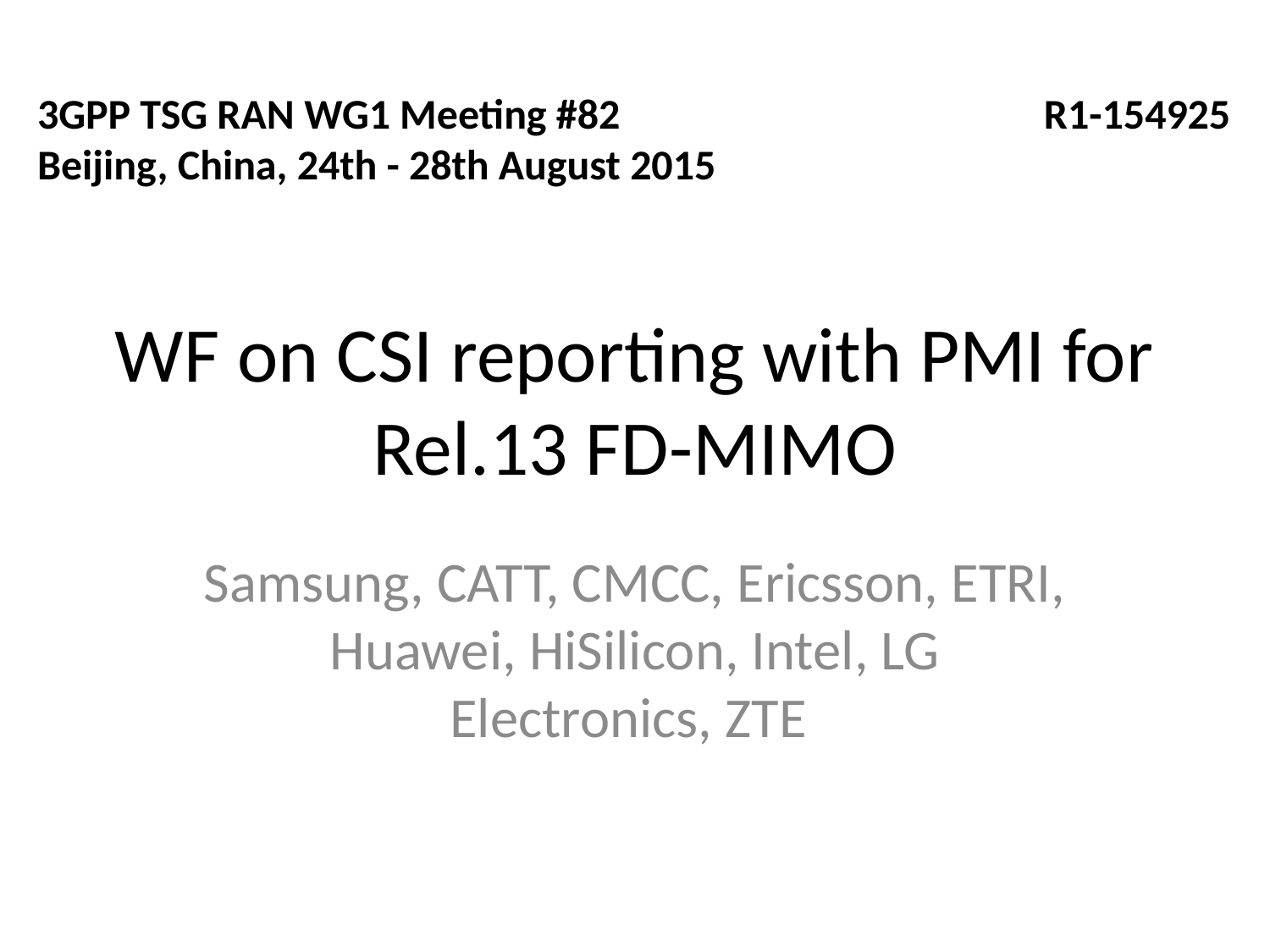

3GPP TSG RAN WG1 Meeting #82	                                       R1-154925
Beijing, China, 24th - 28th August 2015
# WF on CSI reporting with PMI for Rel.13 FD-MIMO
Samsung, CATT, CMCC, Ericsson, ETRI, Huawei, HiSilicon, Intel, LG Electronics, ZTE